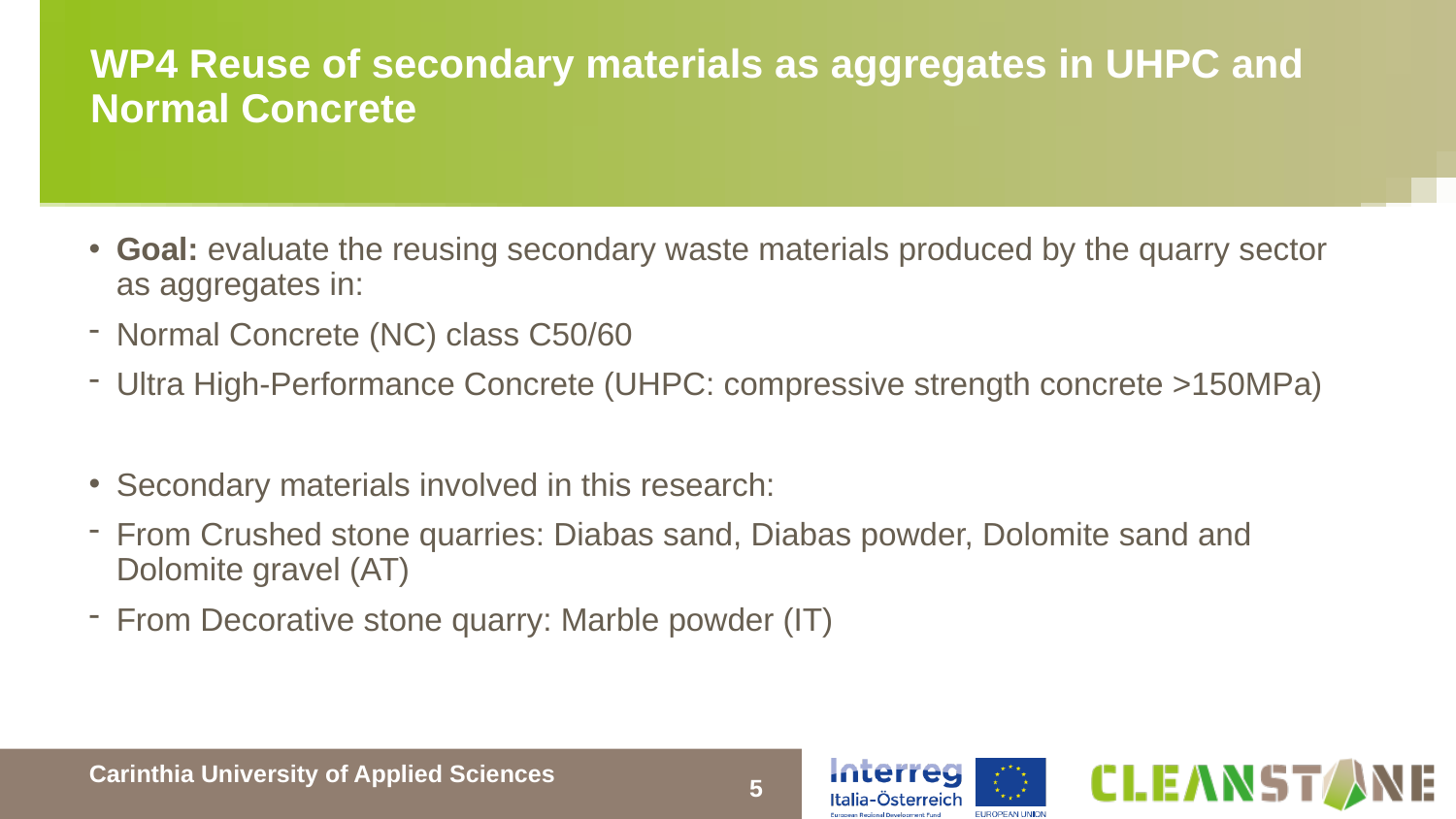

# WP4 Reuse of secondary materials as aggregates in UHPC and Normal Concrete
Goal: evaluate the reusing secondary waste materials produced by the quarry sector as aggregates in:
Normal Concrete (NC) class C50/60
Ultra High-Performance Concrete (UHPC: compressive strength concrete >150MPa)

Secondary materials involved in this research:
From Crushed stone quarries: Diabas sand, Diabas powder, Dolomite sand and Dolomite gravel (AT)
From Decorative stone quarry: Marble powder (IT)
Carinthia University of Applied Sciences

5